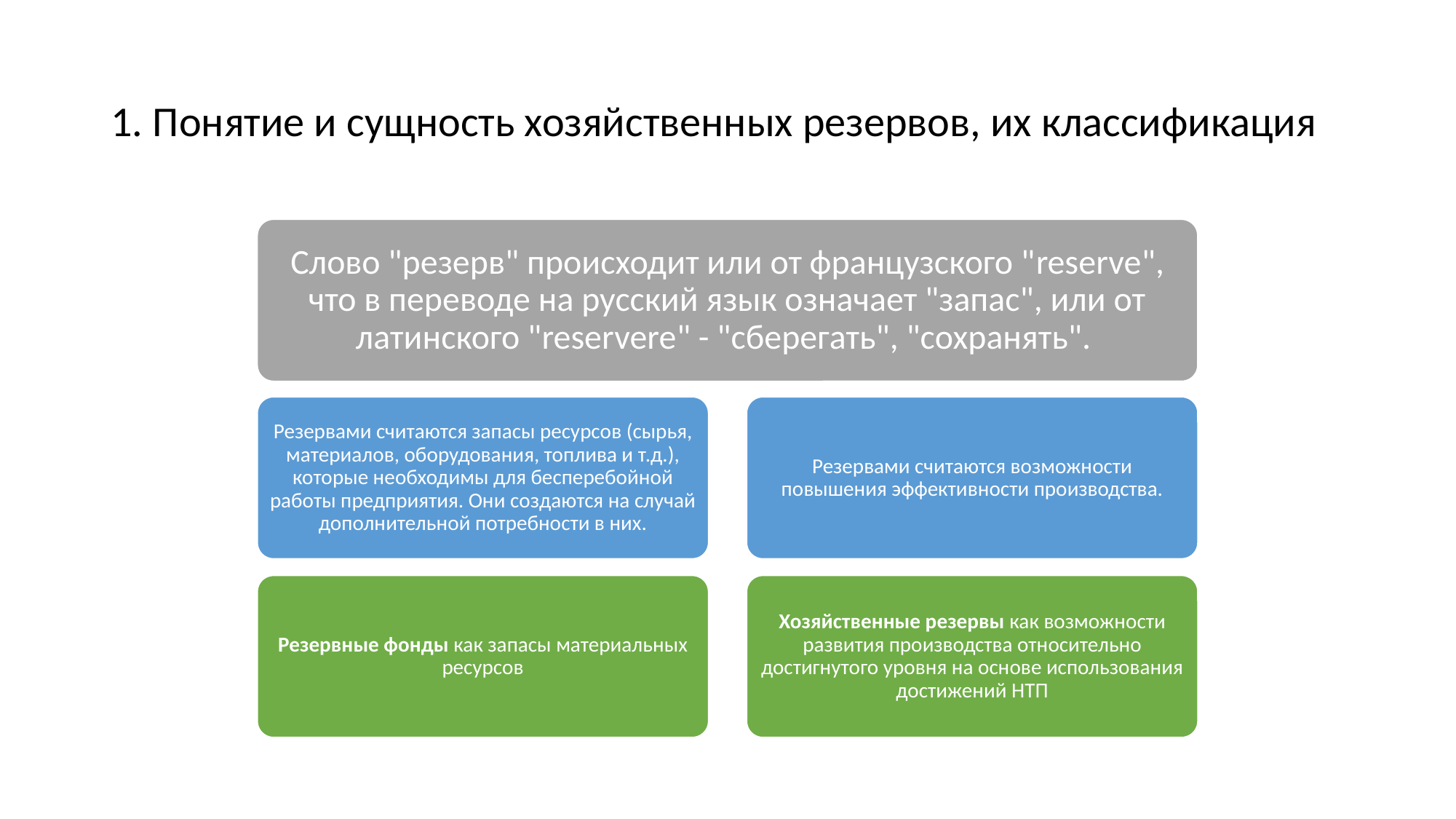

# 1. Понятие и сущность хозяйственных резервов, их классификация
Слово "резерв" происходит или от французского "reserve", что в переводе на русский язык означает "запас", или от латинского "reservere" - "сберегать", "сохранять".
Резервами считаются запасы ресурсов (сырья, материалов, оборудования, топлива и т.д.), которые необходимы для бесперебойной работы предприятия. Они создаются на случай дополнительной потребности в них.
Резервные фонды как запасы материальных ресурсов
Резервами считаются возможности повышения эффективности производства.
Хозяйственные резервы как возможности развития производства относительно достигнутого уровня на основе использования достижений НТП